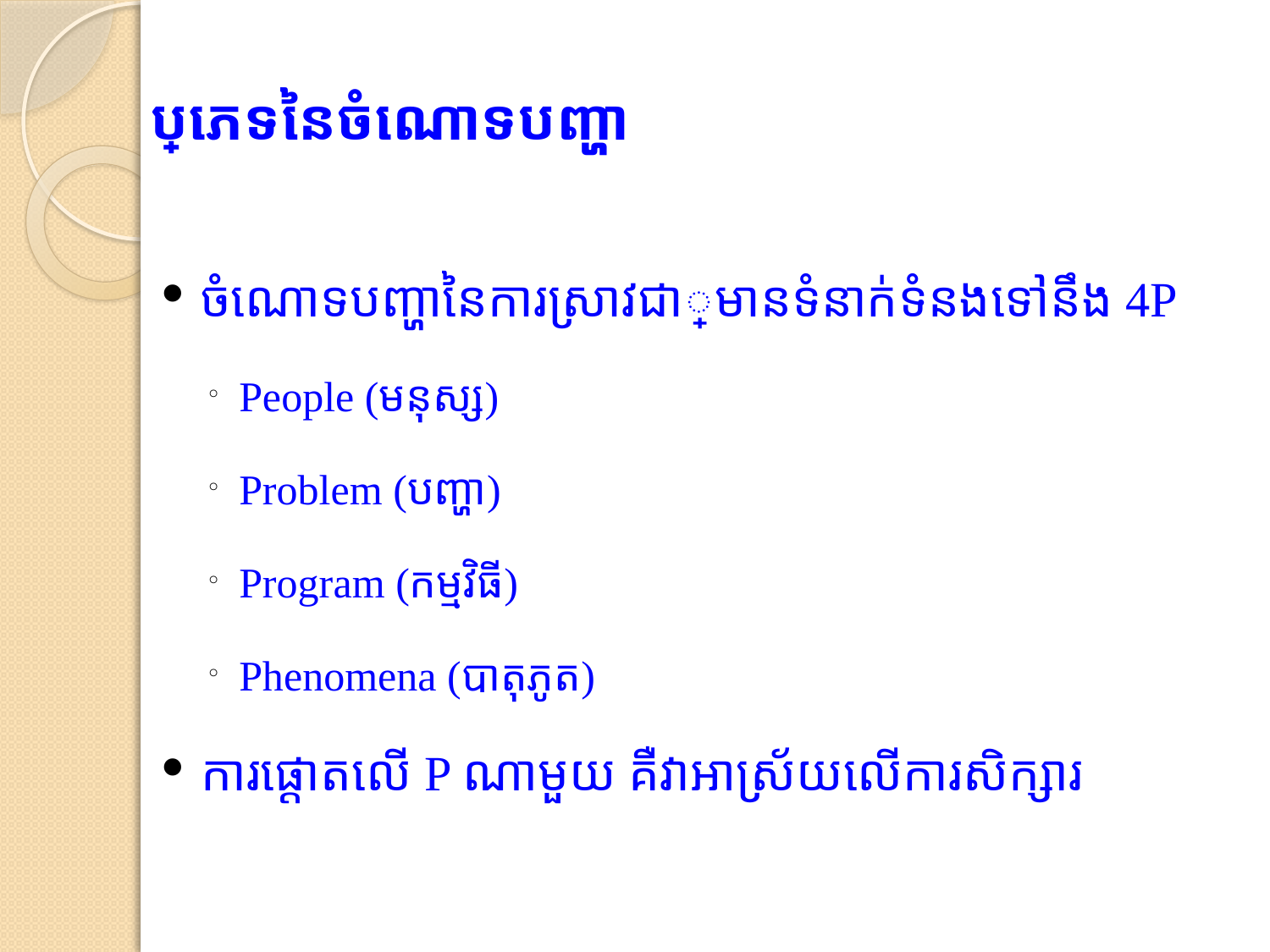

# ប្រភេទនៃចំណោទបញ្ហា
ចំណោទបញ្ហានៃការស្រាវជា្រមានទំនាក់ទំនងទៅនឹង 4P
People (មនុស្ស)
Problem (បញ្ហា)
Program​ (កម្មវិធី)
Phenomena (បាតុភូត)
ការផ្តោតលើ P ណាមួយ គឺវាអាស្រ័យលើការសិក្សារ